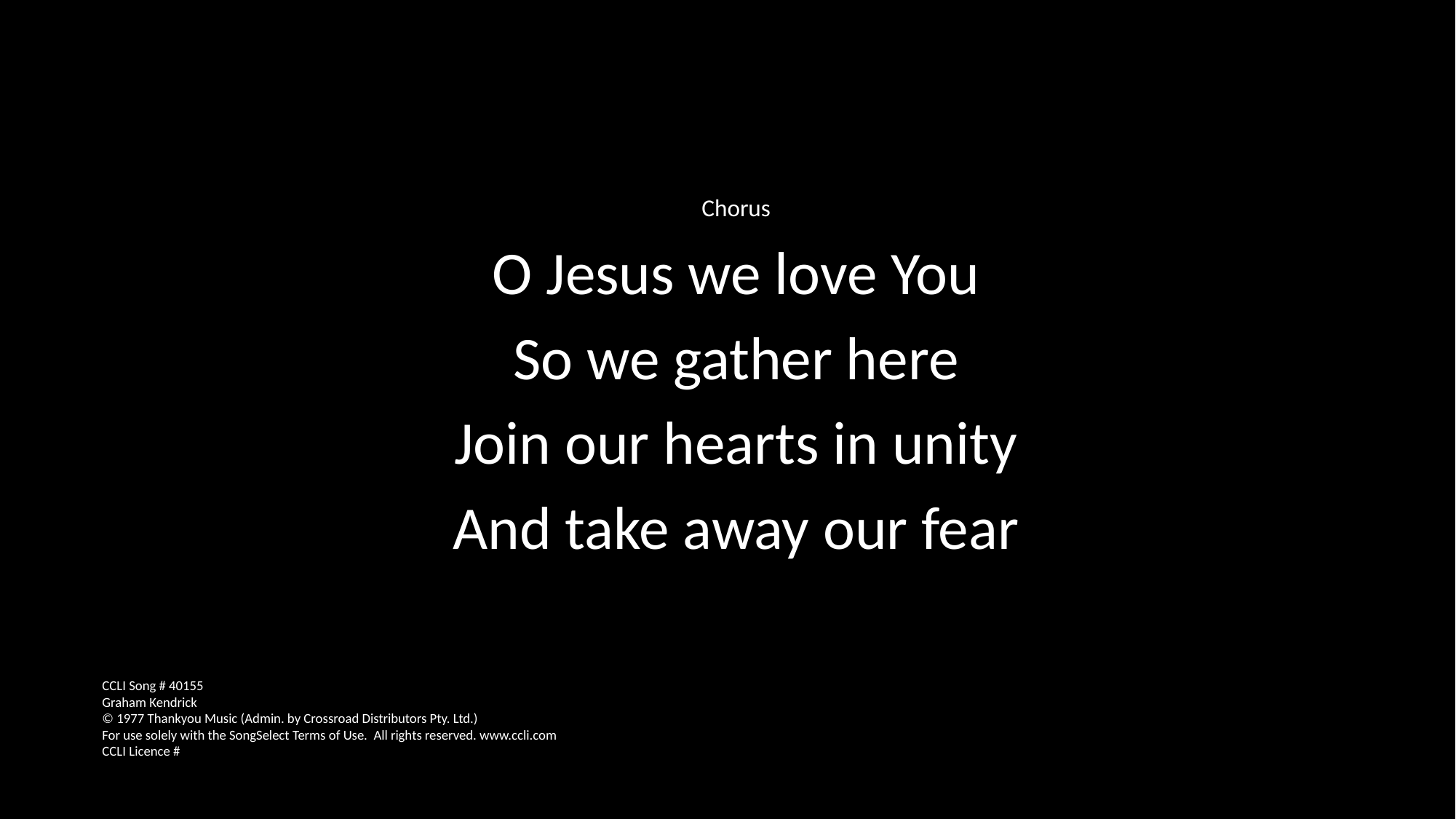

Chorus
O Jesus we love You
So we gather here
Join our hearts in unity
And take away our fear
CCLI Song # 40155
Graham Kendrick
© 1977 Thankyou Music (Admin. by Crossroad Distributors Pty. Ltd.)
For use solely with the SongSelect Terms of Use.  All rights reserved. www.ccli.com
CCLI Licence #